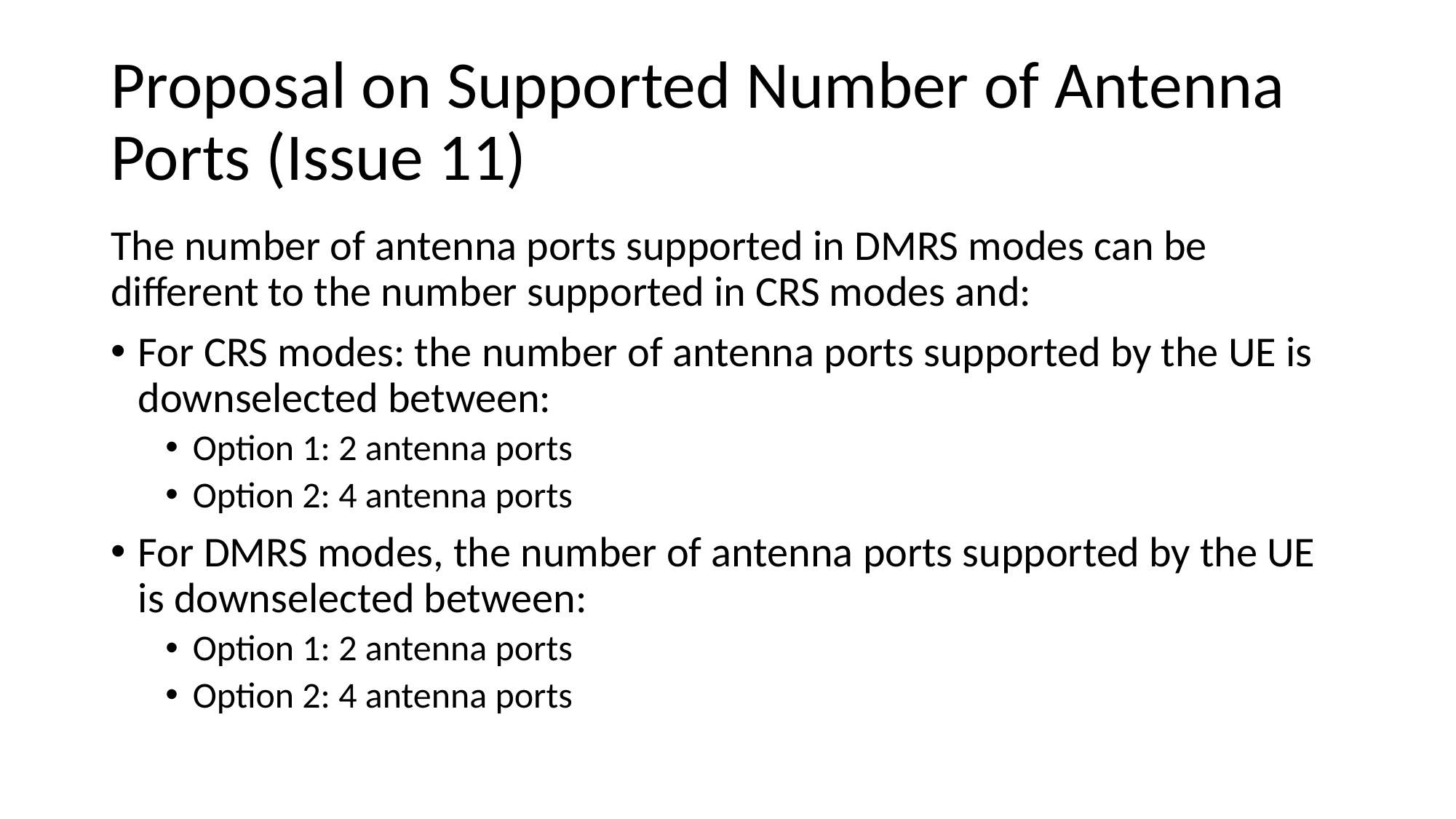

# Proposal on Supported Number of Antenna Ports (Issue 11)
The number of antenna ports supported in DMRS modes can be different to the number supported in CRS modes and:
For CRS modes: the number of antenna ports supported by the UE is downselected between:
Option 1: 2 antenna ports
Option 2: 4 antenna ports
For DMRS modes, the number of antenna ports supported by the UE is downselected between:
Option 1: 2 antenna ports
Option 2: 4 antenna ports